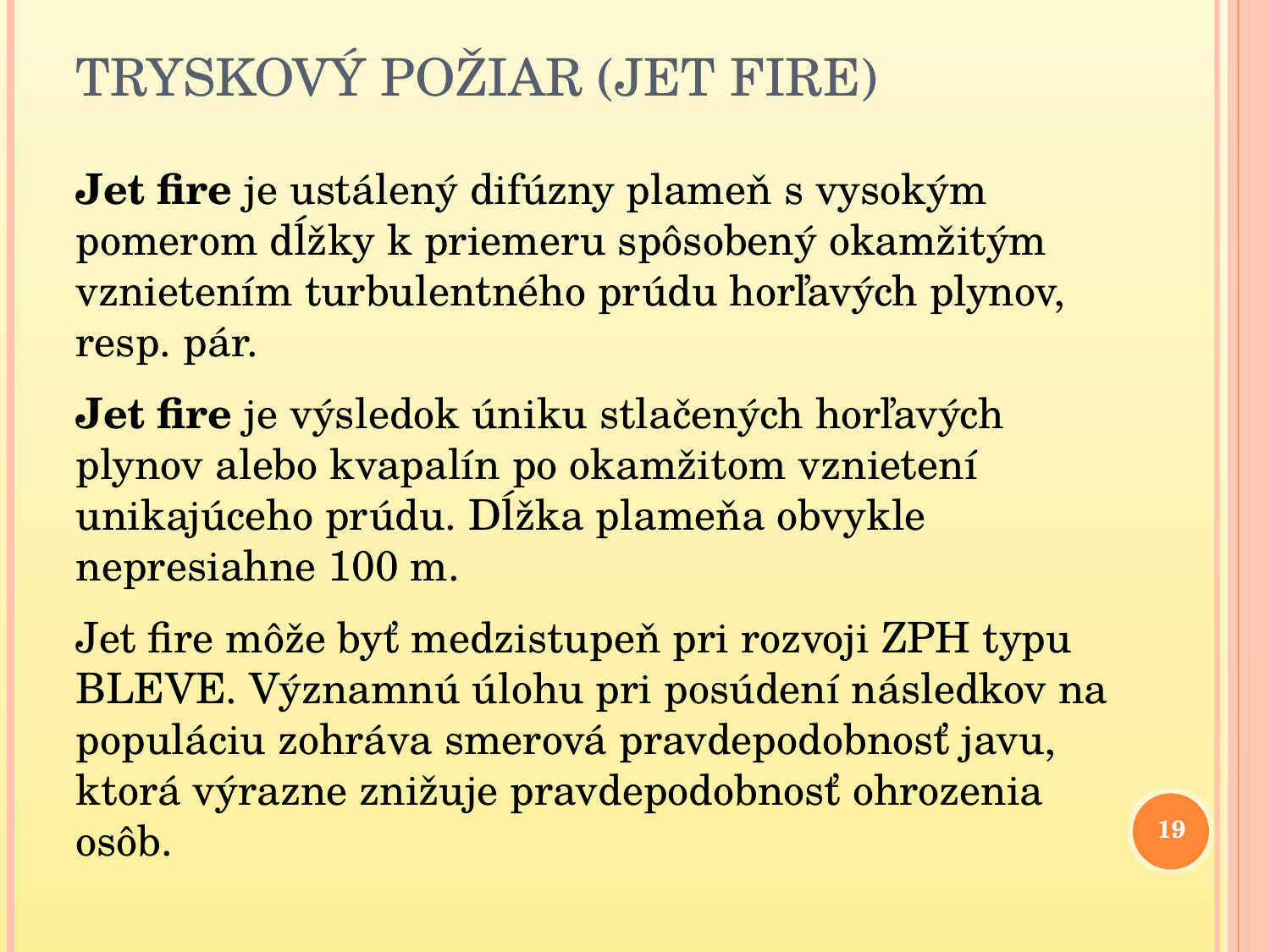

# Tryskový požiar (jet fire)
Jet fire je ustálený difúzny plameň s vysokým pomerom dĺžky k priemeru spôsobený okamžitým vznietením turbulentného prúdu horľavých plynov, resp. pár.
Jet fire je výsledok úniku stlačených horľavých plynov alebo kvapalín po okamžitom vznietení unikajúceho prúdu. Dĺžka plameňa obvykle nepresiahne 100 m.
Jet fire môže byť medzistupeň pri rozvoji ZPH typu BLEVE. Významnú úlohu pri posúdení následkov na populáciu zohráva smerová pravdepodobnosť javu, ktorá výrazne znižuje pravdepodobnosť ohrozenia osôb.
19